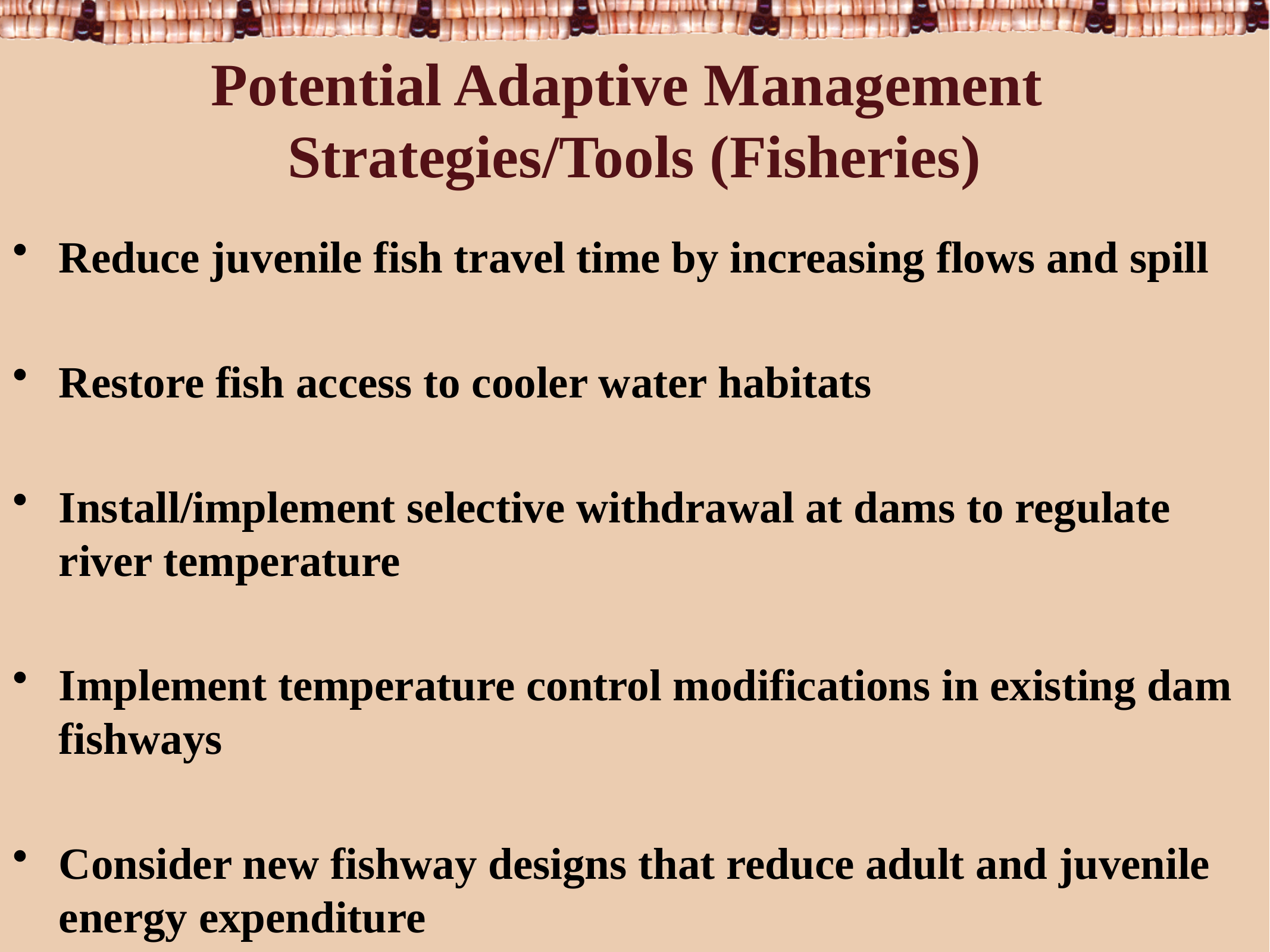

# Potential Adaptive Management Strategies/Tools (Fisheries)
Reduce juvenile fish travel time by increasing flows and spill

Restore fish access to cooler water habitats

Install/implement selective withdrawal at dams to regulate river temperature

Implement temperature control modifications in existing dam fishways

Consider new fishway designs that reduce adult and juvenile energy expenditure